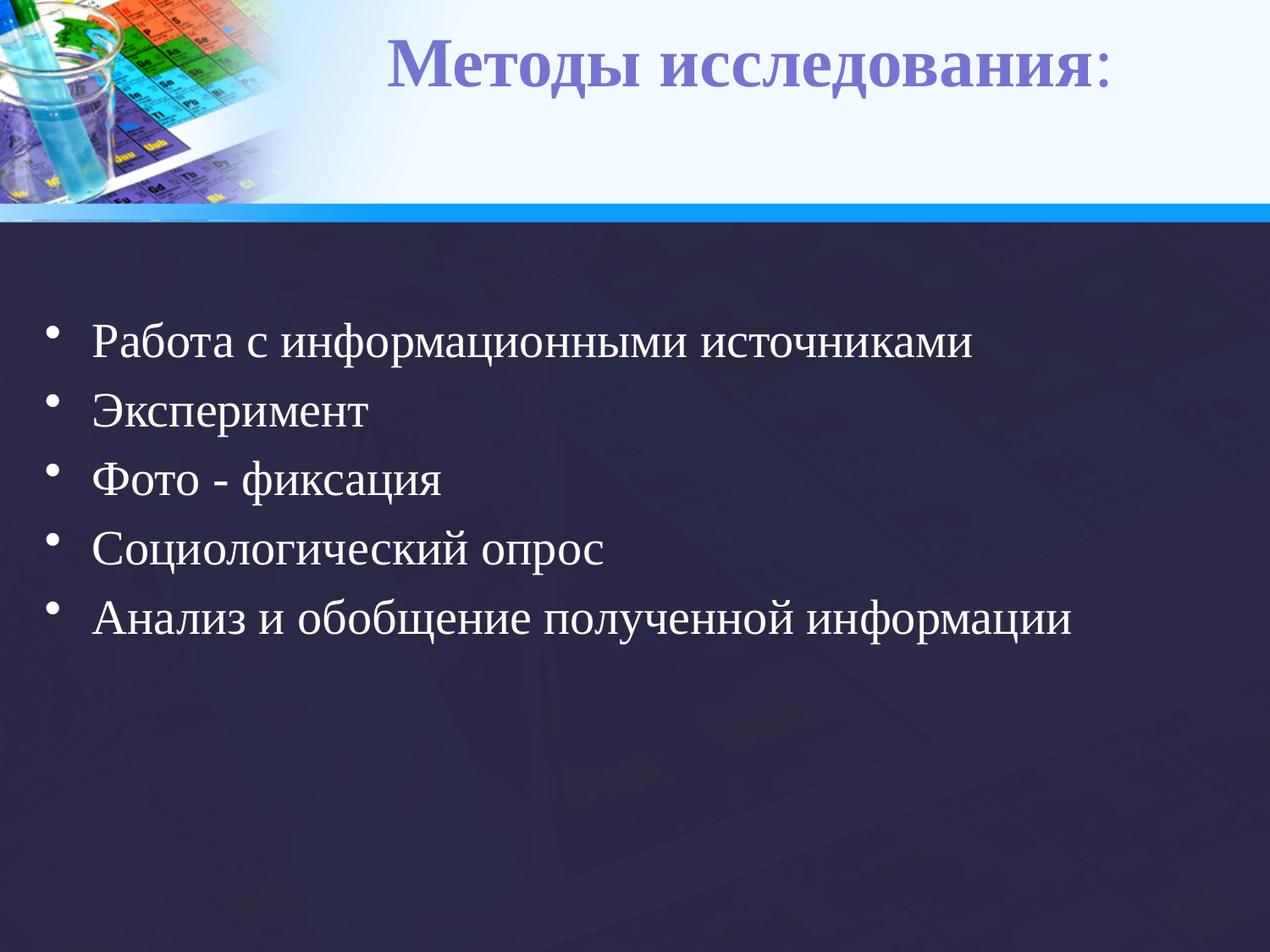

# Методы исследования:

Работа с информационными источниками
Эксперимент
Фото - фиксация
Социологический опрос
Анализ и обобщение полученной информации